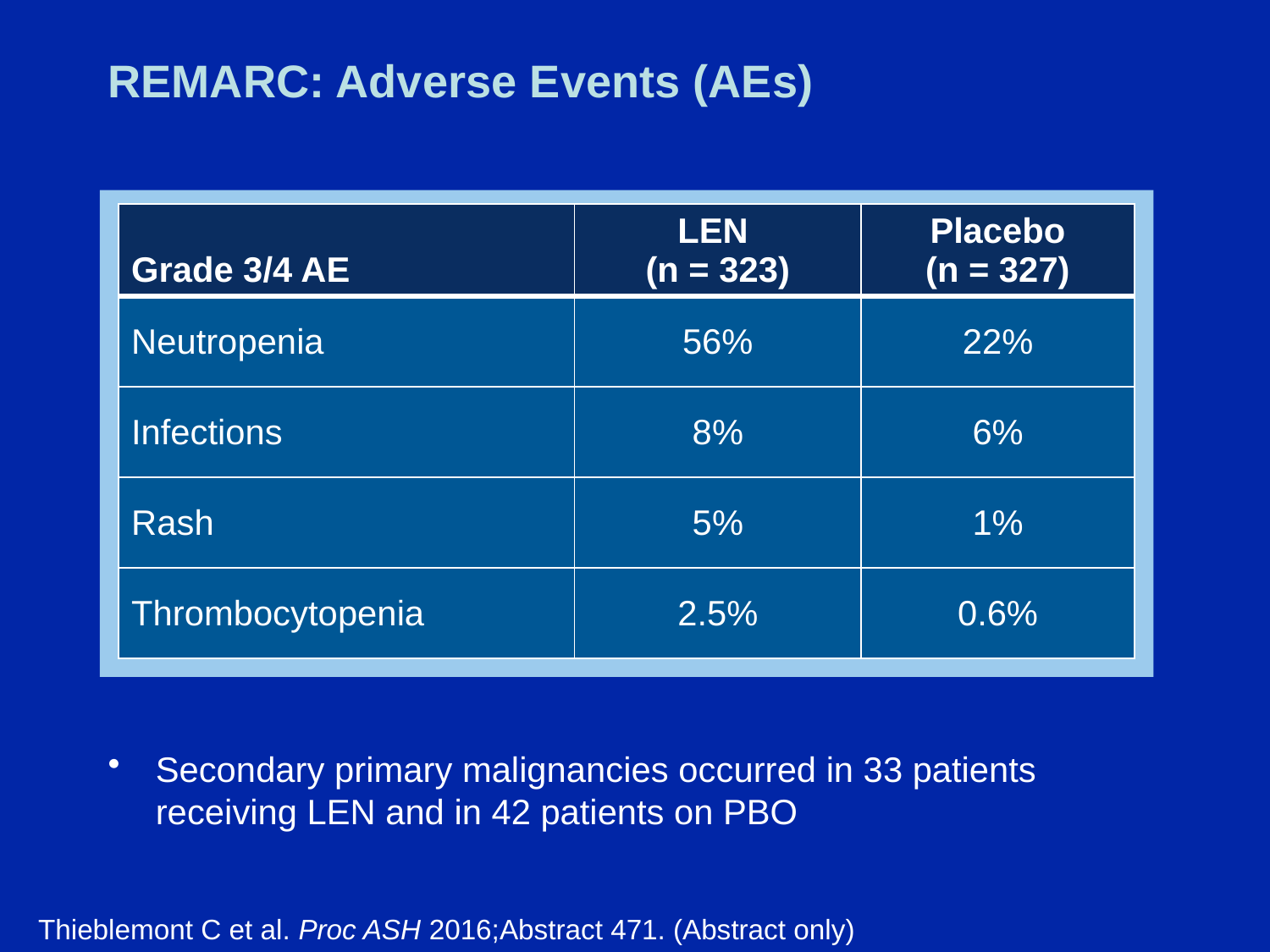

# REMARC: Adverse Events (AEs)

| Grade 3/4 AE | LEN (n = 323) | Placebo (n = 327) |
| --- | --- | --- |
| Neutropenia | 56% | 22% |
| Infections | 8% | 6% |
| Rash | 5% | 1% |
| Thrombocytopenia | 2.5% | 0.6% |
Secondary primary malignancies occurred in 33 patients receiving LEN and in 42 patients on PBO
Thieblemont C et al. Proc ASH 2016;Abstract 471. (Abstract only)